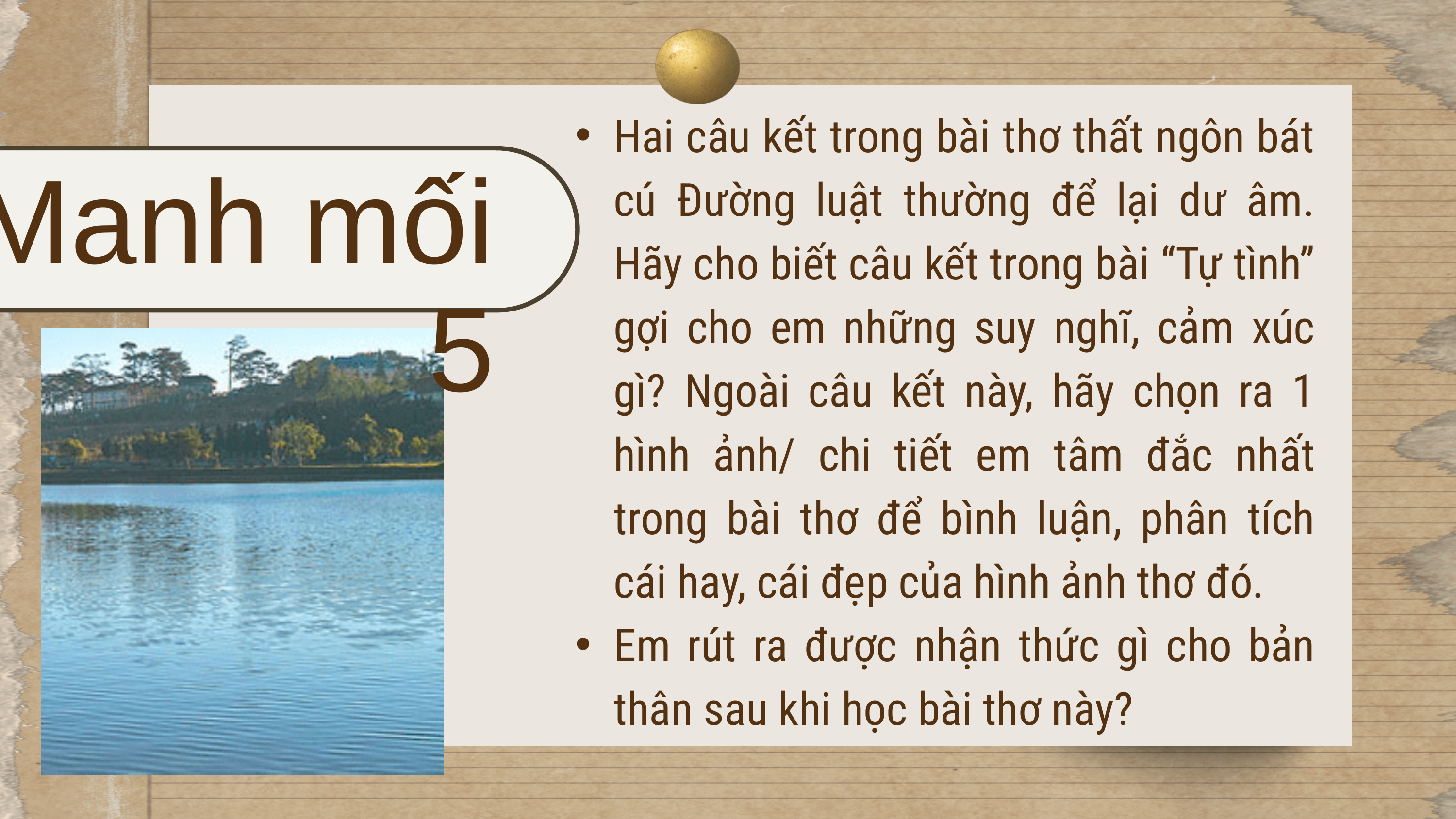

Hai câu kết trong bài thơ thất ngôn bát cú Đường luật thường để lại dư âm. Hãy cho biết câu kết trong bài “Tự tình” gợi cho em những suy nghĩ, cảm xúc gì? Ngoài câu kết này, hãy chọn ra 1 hình ảnh/ chi tiết em tâm đắc nhất trong bài thơ để bình luận, phân tích cái hay, cái đẹp của hình ảnh thơ đó.
Em rút ra được nhận thức gì cho bản thân sau khi học bài thơ này?

Manh mối 5